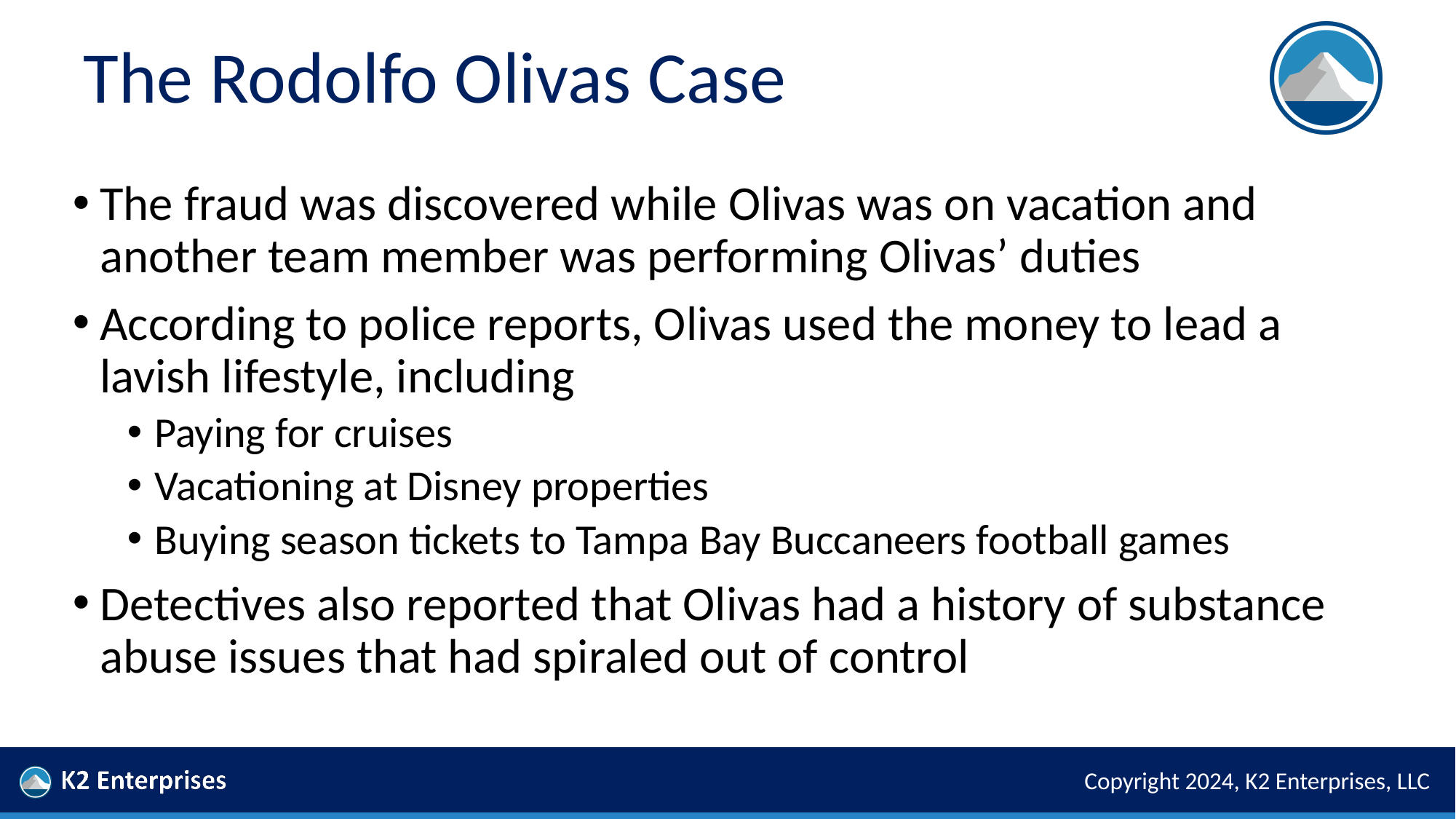

# The Rodolfo Olivas Case
The fraud was discovered while Olivas was on vacation and another team member was performing Olivas’ duties
According to police reports, Olivas used the money to lead a lavish lifestyle, including
Paying for cruises
Vacationing at Disney properties
Buying season tickets to Tampa Bay Buccaneers football games
Detectives also reported that Olivas had a history of substance abuse issues that had spiraled out of control